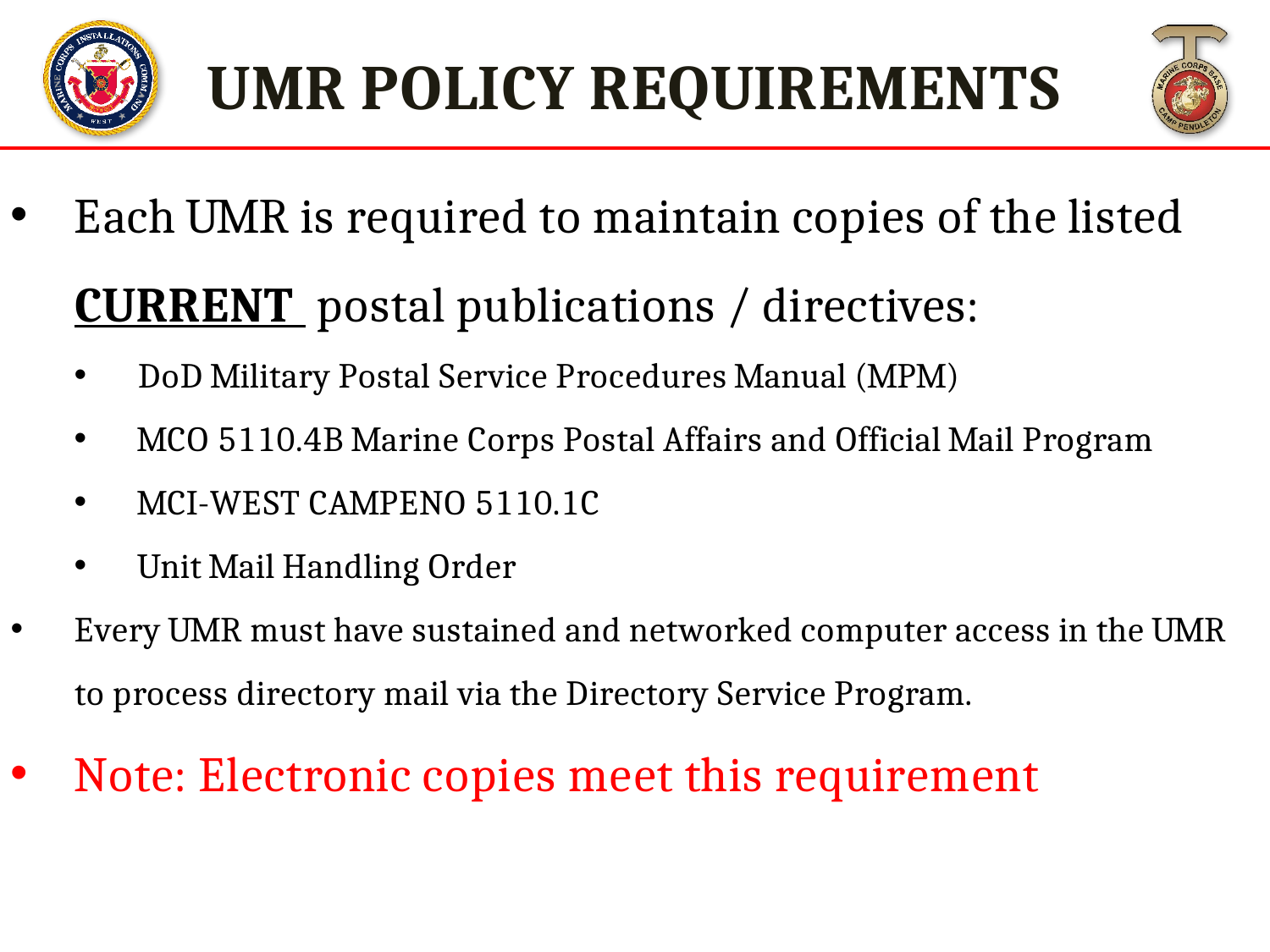

UMR POLICY REQUIREMENTS
Each UMR is required to maintain copies of the listed CURRENT  postal publications / directives:
DoD Military Postal Service Procedures Manual (MPM)
MCO 5110.4B Marine Corps Postal Affairs and Official Mail Program
MCI-WEST CAMPENO 5110.1C
Unit Mail Handling Order
Every UMR must have sustained and networked computer access in the UMR to process directory mail via the Directory Service Program.
Note: Electronic copies meet this requirement